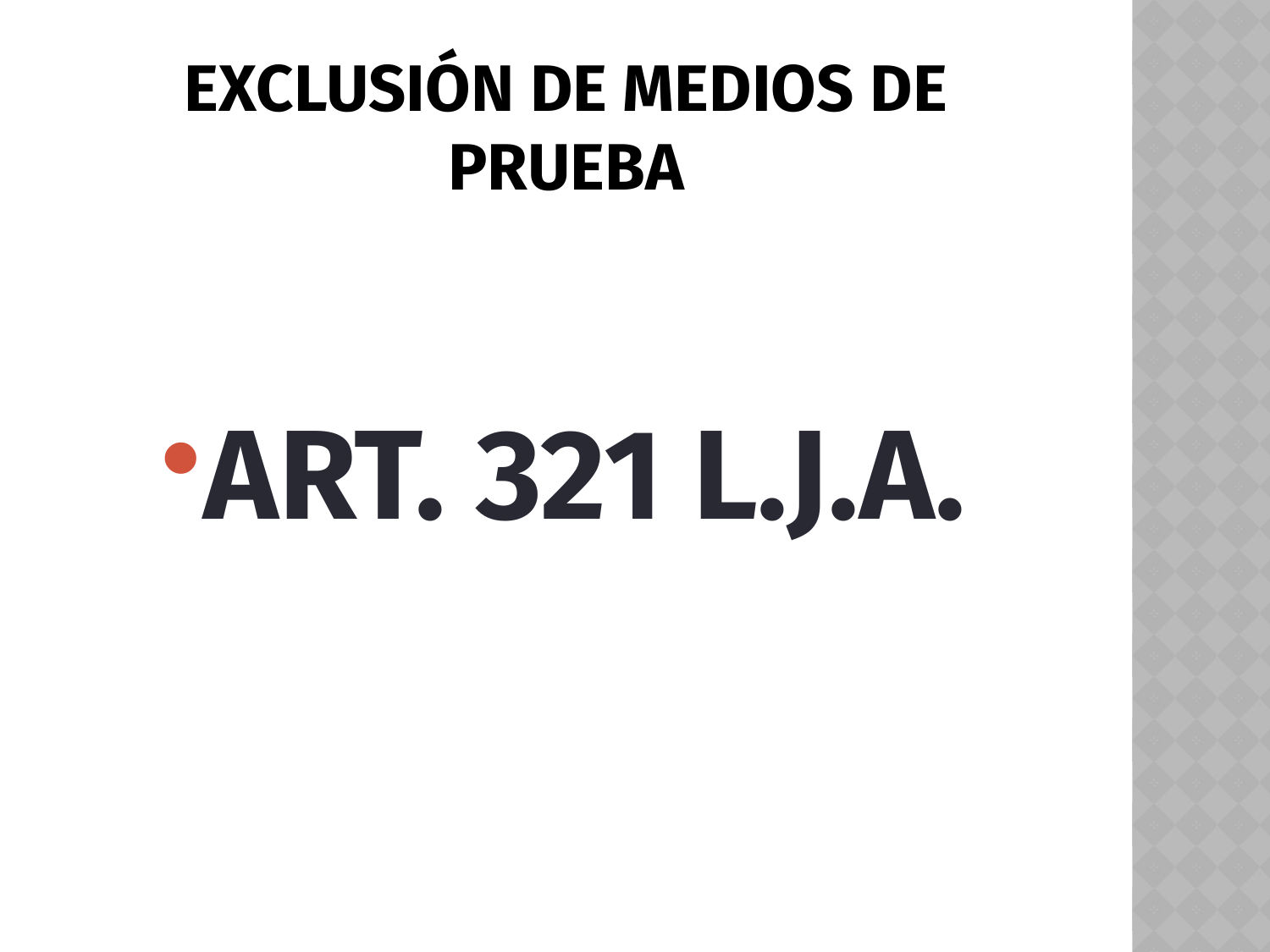

# EXCLUSIÓN DE MEDIOS DE PRUEBA

ART. 321 L.J.A.